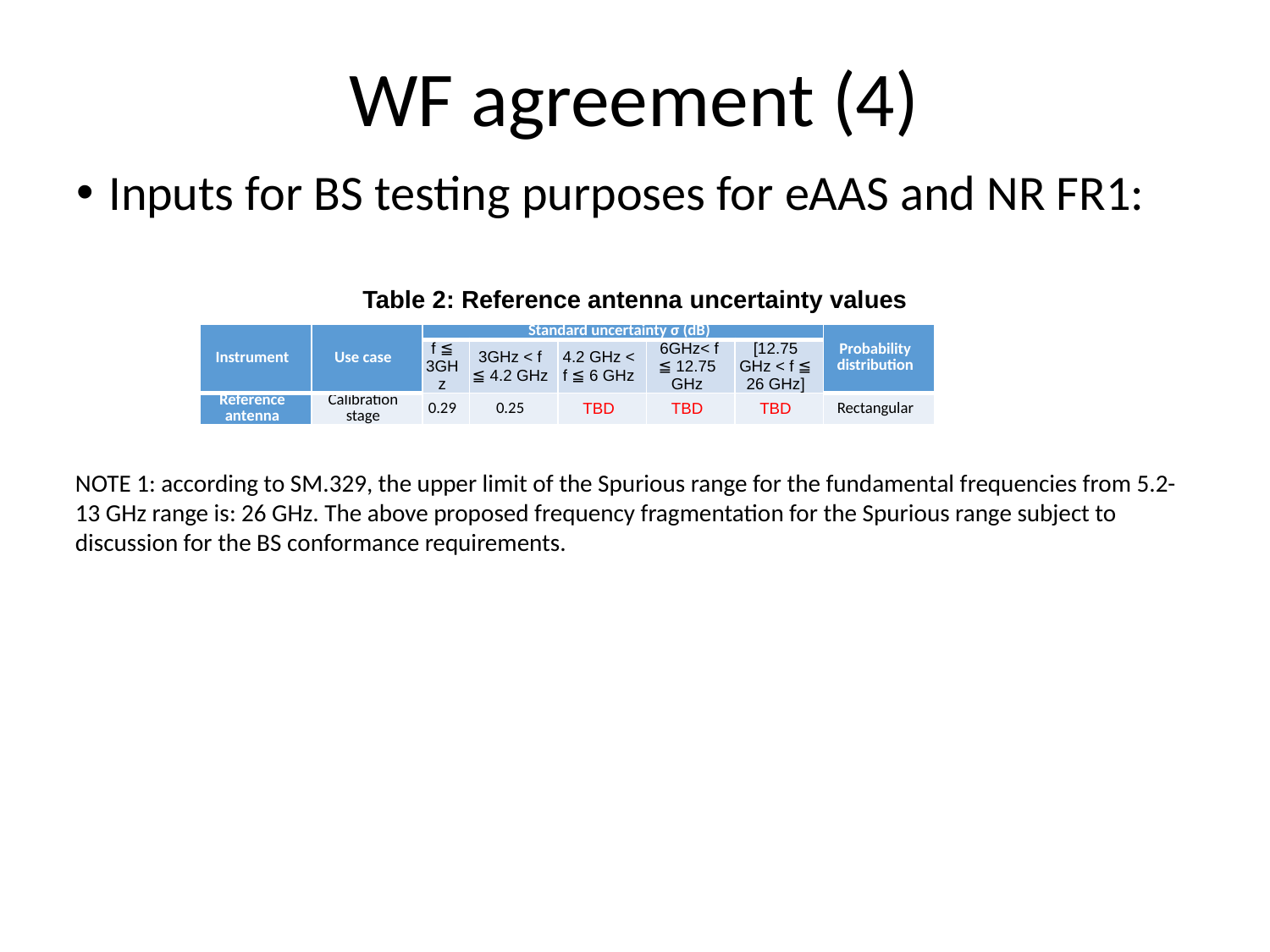

# WF agreement (4)
Inputs for BS testing purposes for eAAS and NR FR1:

Table 2: Reference antenna uncertainty values
| Instrument | Use case | Standard uncertainty σ (dB) |  |  |  |  | Probability distribution |
| --- | --- | --- | --- | --- | --- | --- | --- |
|  |  | f ≦ 3GHz | 3GHz < f ≦ 4.2 GHz | 4.2 GHz < f ≦ 6 GHz | 6GHz< f ≦ 12.75 GHz | [12.75 GHz < f ≦ 26 GHz] |  |
| Reference antenna | Calibration stage | 0.29 | 0.25 | TBD | TBD | TBD | Rectangular |
NOTE 1: according to SM.329, the upper limit of the Spurious range for the fundamental frequencies from 5.2-13 GHz range is: 26 GHz. The above proposed frequency fragmentation for the Spurious range subject to discussion for the BS conformance requirements.